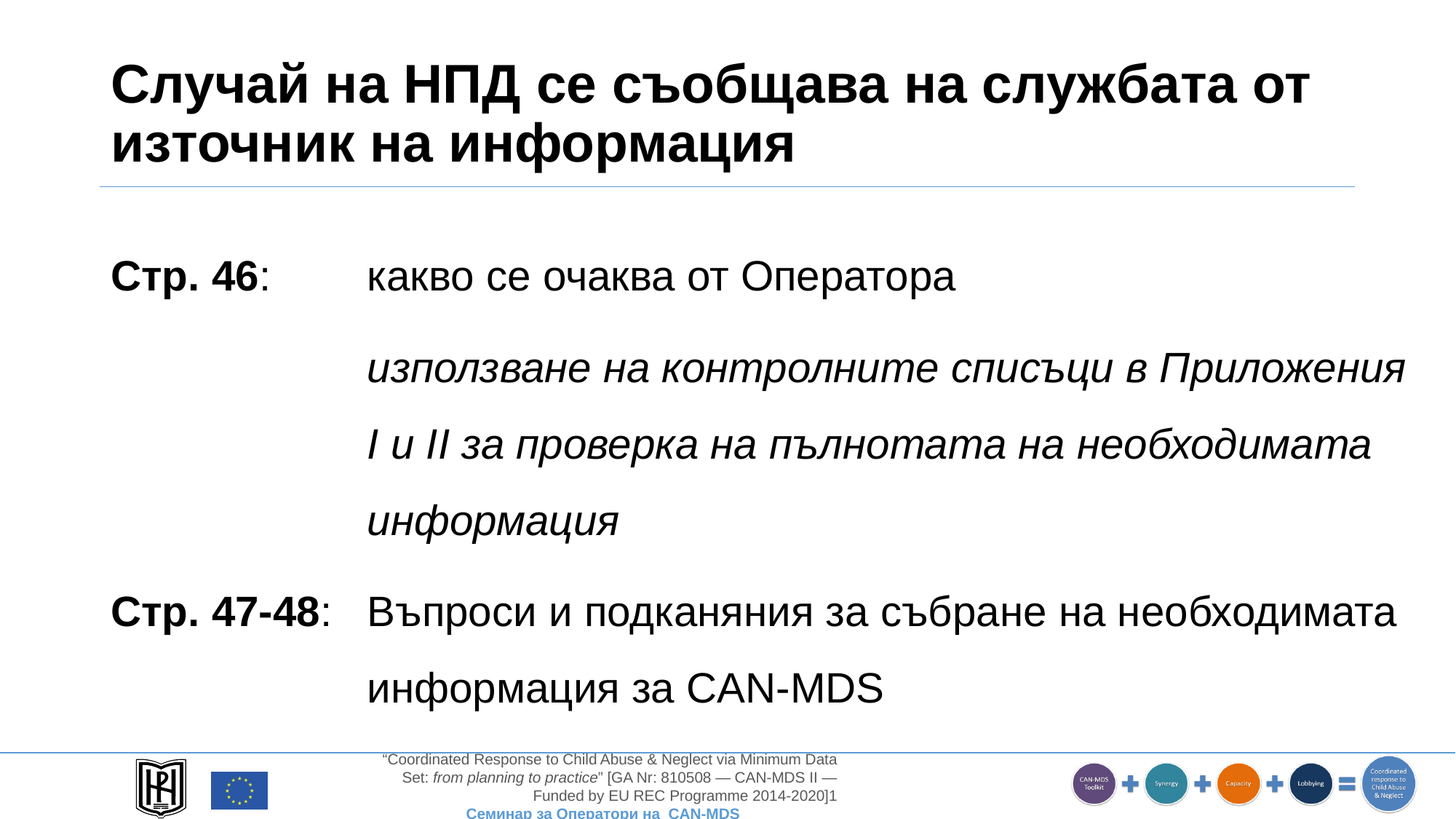

# Случай на НПД се съобщава на службата от източник на информация
Стр. 46: 	какво се очаква от Оператора
	използване на контролните списъци в Приложения I и II за проверка на пълнотата на необходимата информация
Стр. 47-48: 	Въпроси и подканяния за събране на необходимата информация за CAN-MDS